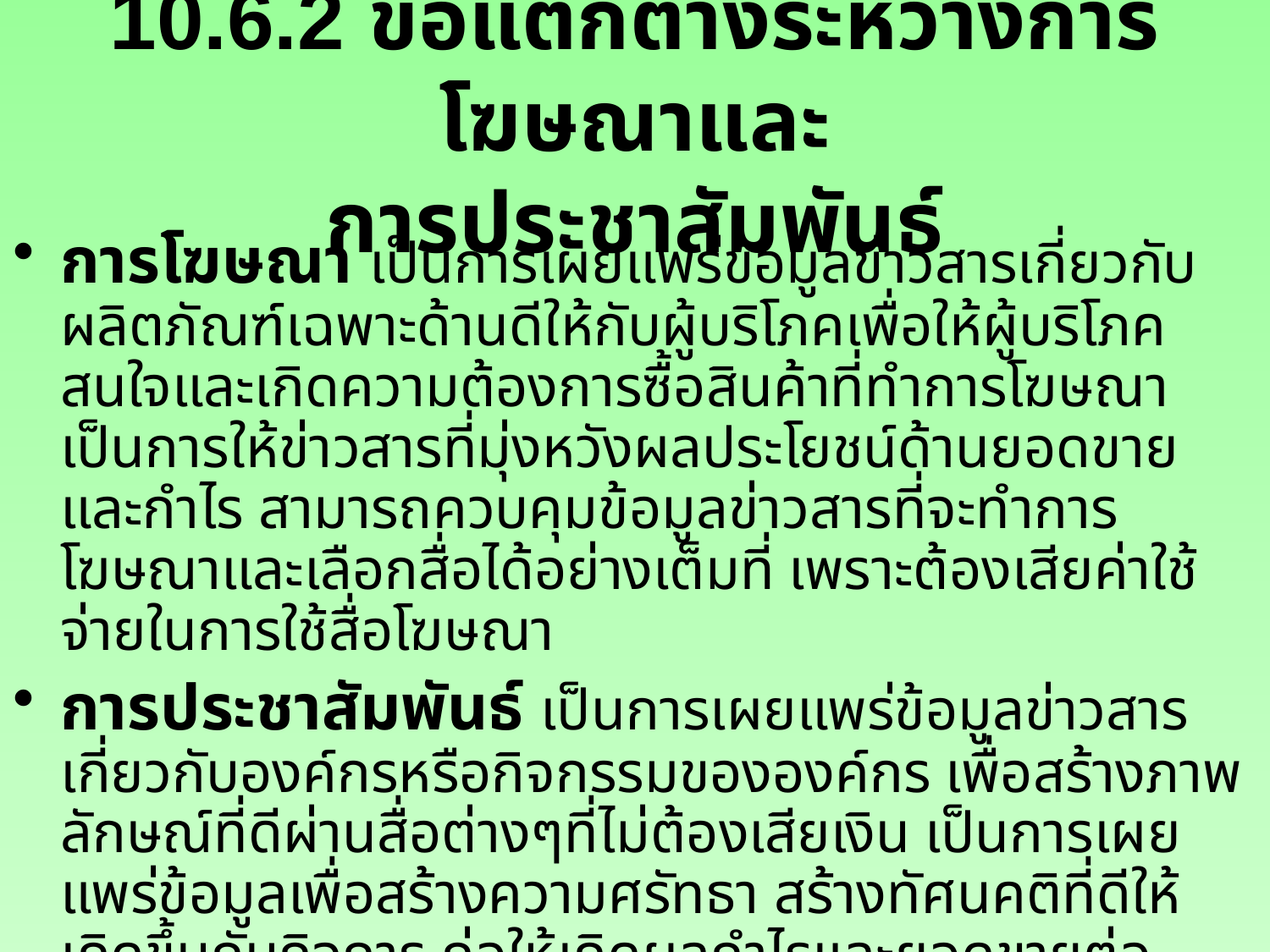

# 10.6.2 ข้อแตกต่างระหว่างการโฆษณาและ การประชาสัมพันธ์
การโฆษณา เป็นการเผยแพร่ข้อมูลข่าวสารเกี่ยวกับผลิตภัณฑ์เฉพาะด้านดีให้กับผู้บริโภคเพื่อให้ผู้บริโภคสนใจและเกิดความต้องการซื้อสินค้าที่ทำการโฆษณา เป็นการให้ข่าวสารที่มุ่งหวังผลประโยชน์ด้านยอดขายและกำไร สามารถควบคุมข้อมูลข่าวสารที่จะทำการโฆษณาและเลือกสื่อได้อย่างเต็มที่ เพราะต้องเสียค่าใช้จ่ายในการใช้สื่อโฆษณา
การประชาสัมพันธ์ เป็นการเผยแพร่ข้อมูลข่าวสารเกี่ยวกับองค์กรหรือกิจกรรมขององค์กร เพื่อสร้างภาพลักษณ์ที่ดีผ่านสื่อต่างๆที่ไม่ต้องเสียเงิน เป็นการเผยแพร่ข้อมูลเพื่อสร้างความศรัทธา สร้างทัศนคติที่ดีให้เกิดขึ้นกับกิจการ ก่อให้เกิดผลกำไรและยอดขายต่อกิจการทางอ้อม ไม่สามารถควบคุมข้อมูลข่าวสารหรือสื่อได้มาก มักอาศัยความสัมพันธ์อันดีระหว่างองค์กรกับสื่อต่างๆ เพราะไม่ต้องเสียค่าใช้จ่ายใดๆ